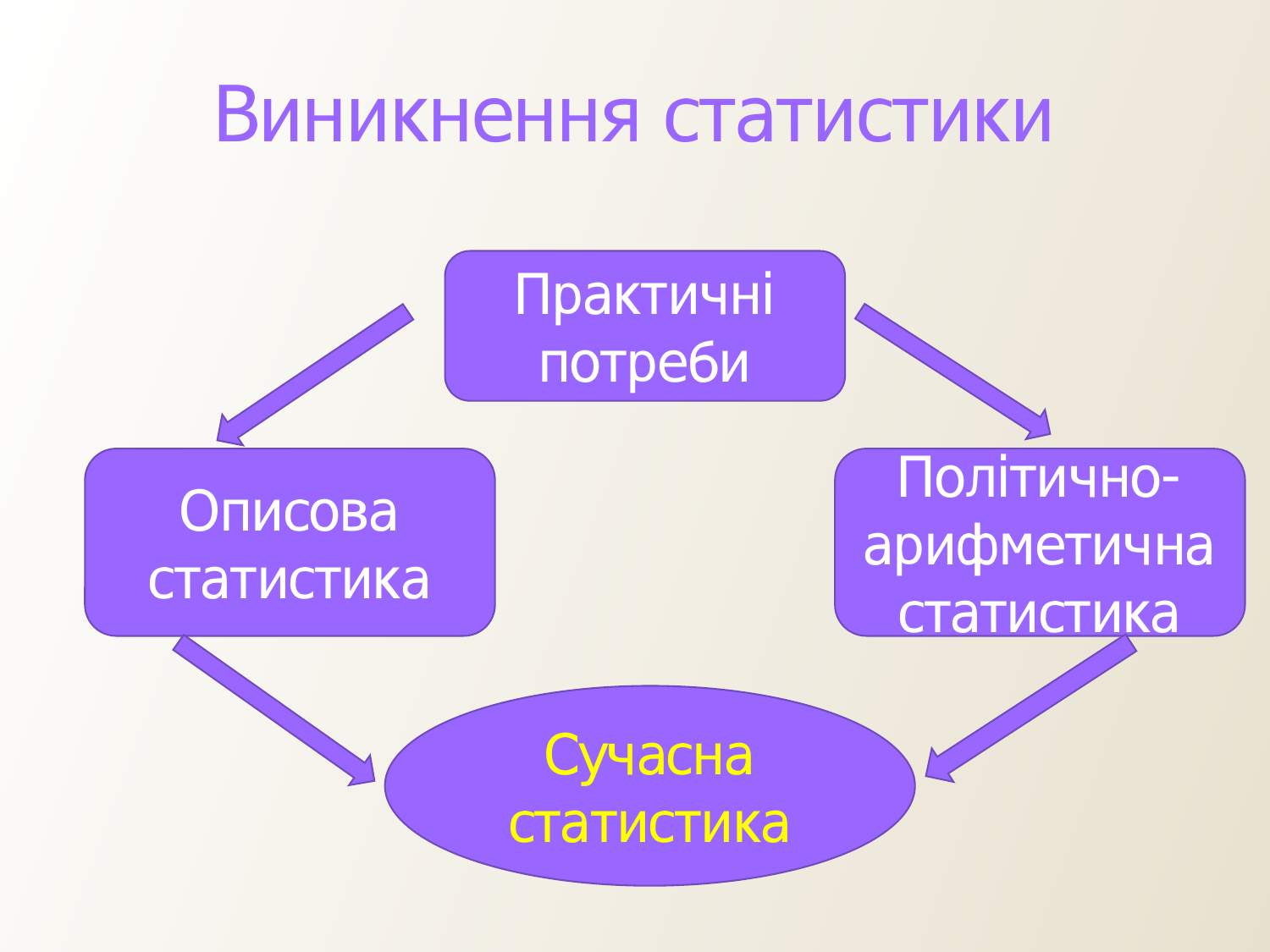

# Виникнення статистики
Практичні
потреби

Описова
статистика
Політично-
арифметична
статистика
Сучасна
статистика